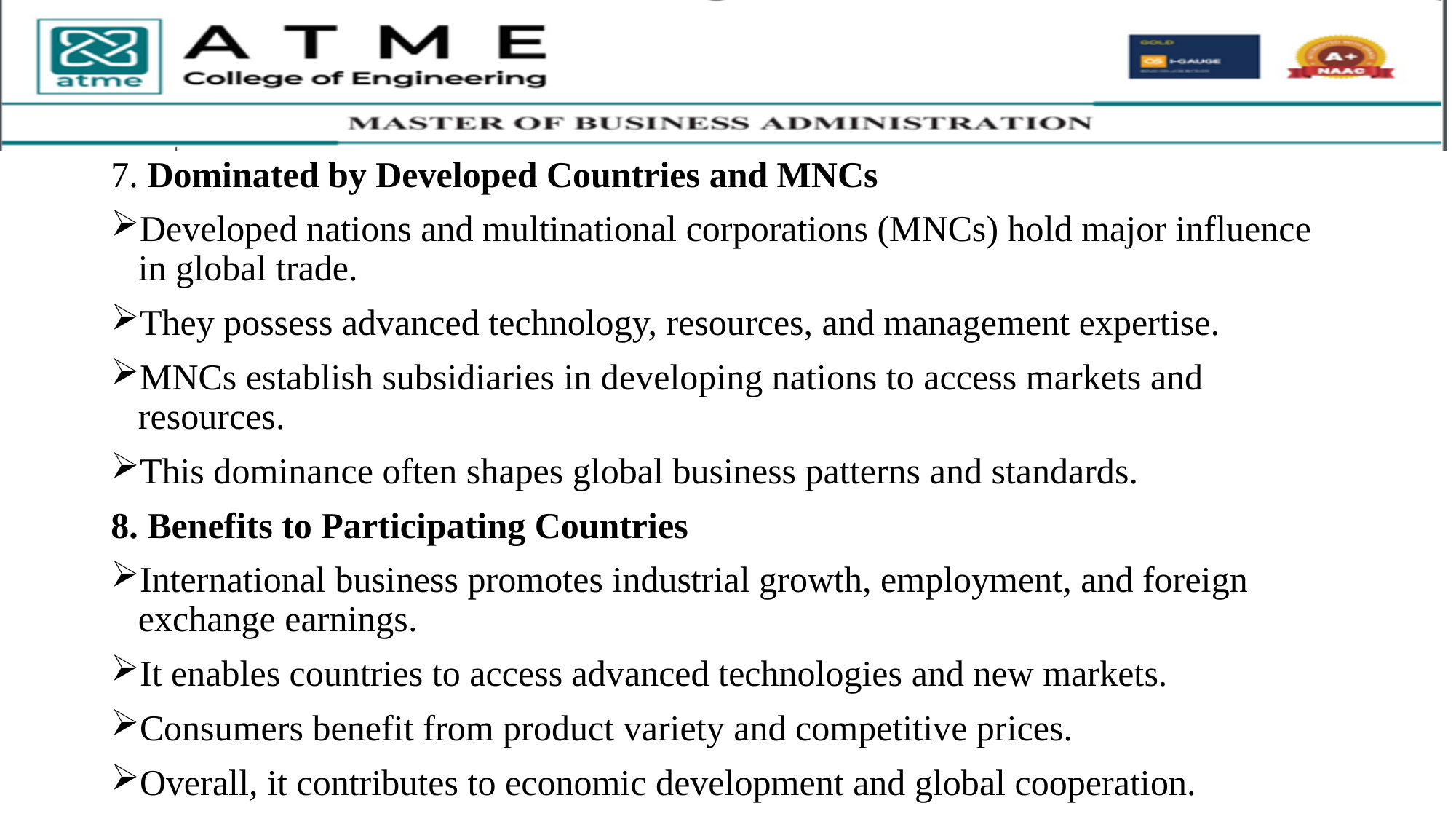

7. Dominated by Developed Countries and MNCs
Developed nations and multinational corporations (MNCs) hold major influence in global trade.
They possess advanced technology, resources, and management expertise.
MNCs establish subsidiaries in developing nations to access markets and resources.
This dominance often shapes global business patterns and standards.
8. Benefits to Participating Countries
International business promotes industrial growth, employment, and foreign exchange earnings.
It enables countries to access advanced technologies and new markets.
Consumers benefit from product variety and competitive prices.
Overall, it contributes to economic development and global cooperation.